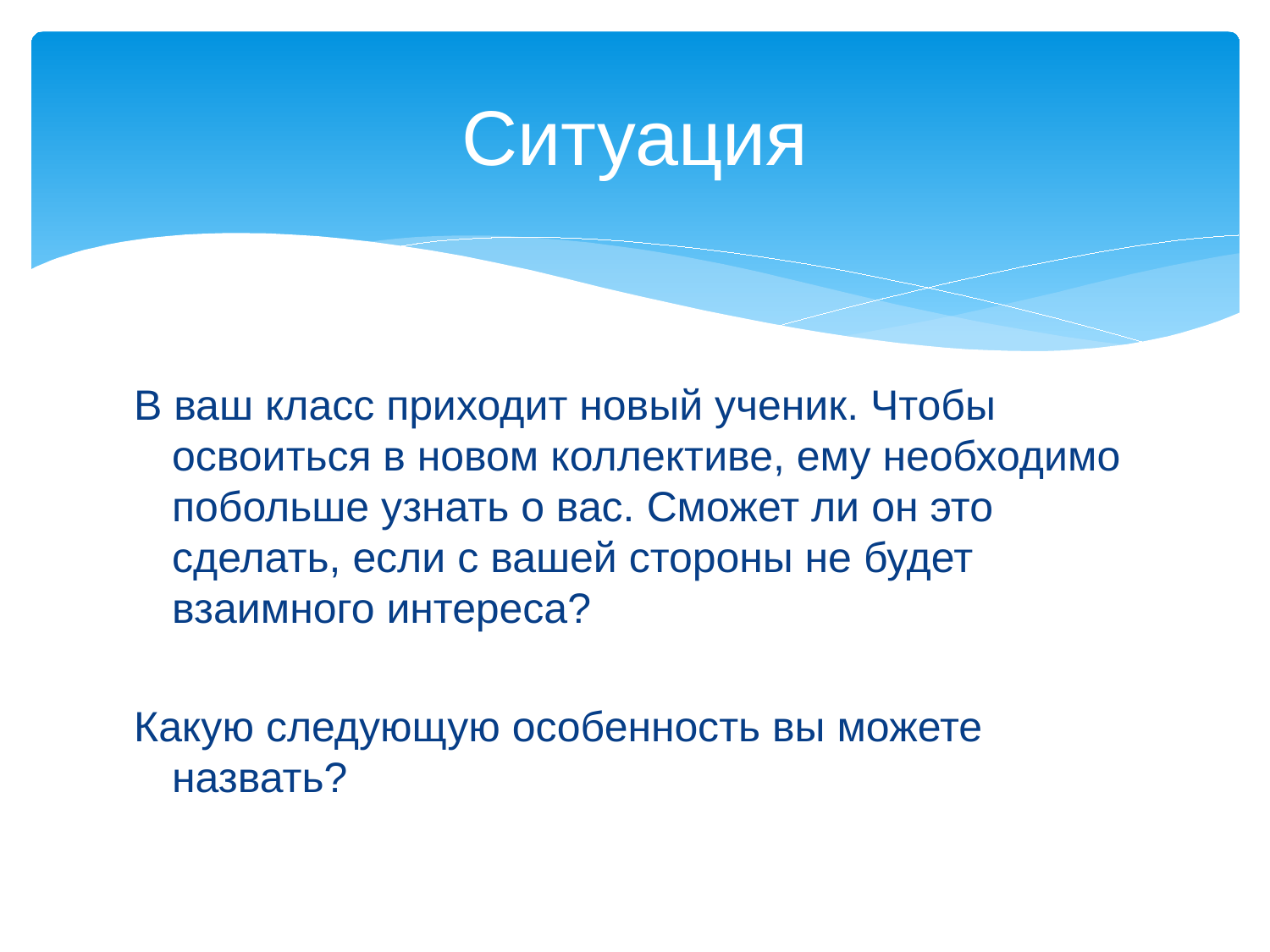

# Ситуация
В ваш класс приходит новый ученик. Чтобы освоиться в новом коллективе, ему необходимо побольше узнать о вас. Сможет ли он это сделать, если с вашей стороны не будет взаимного интереса?

Какую следующую особенность вы можете назвать?